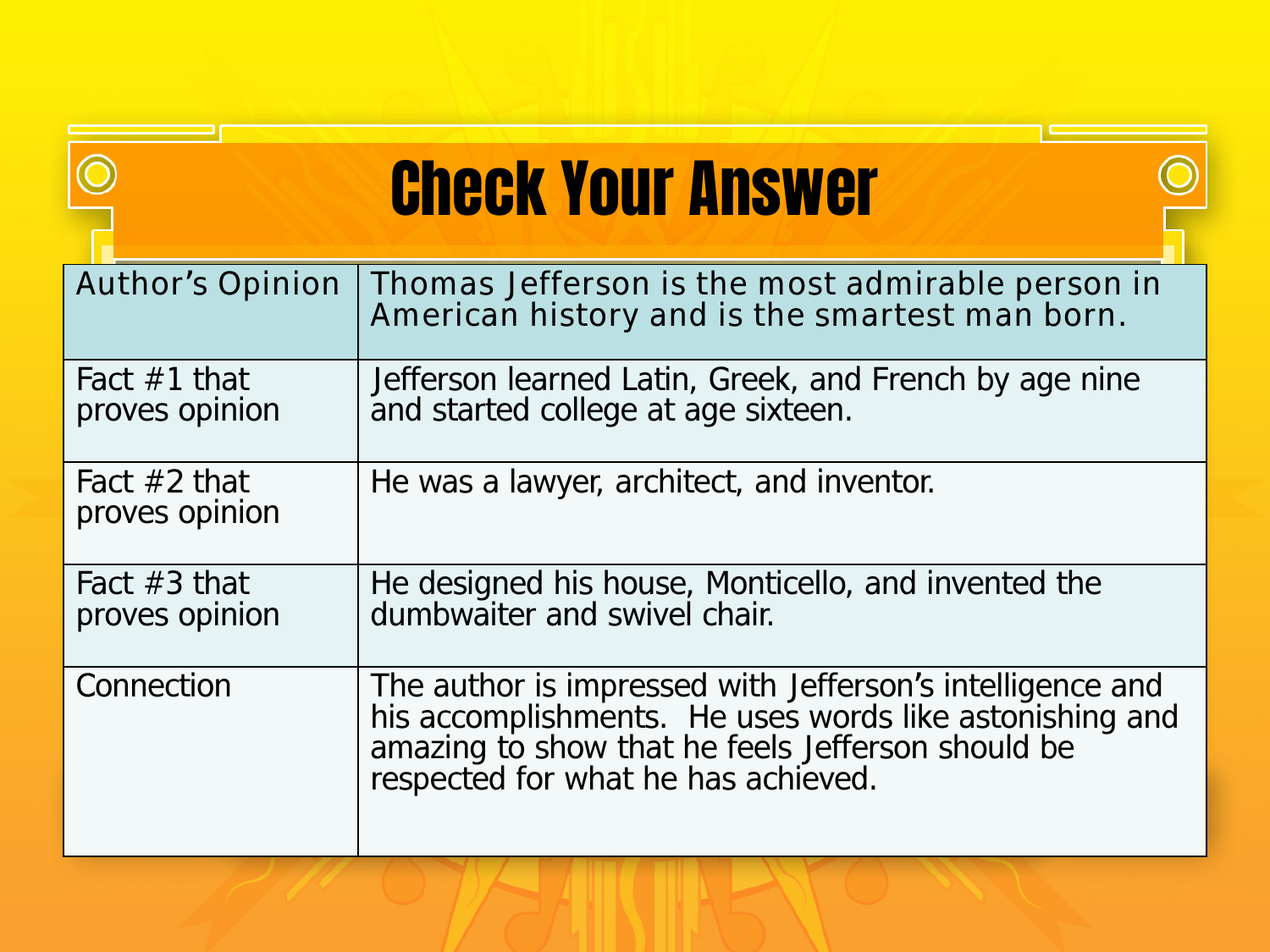

# Check Your Answer
| Author’s Opinion | Thomas Jefferson is the most admirable person in American history and is the smartest man born. |
| --- | --- |
| Fact #1 that proves opinion | Jefferson learned Latin, Greek, and French by age nine and started college at age sixteen. |
| Fact #2 that proves opinion | He was a lawyer, architect, and inventor. |
| Fact #3 that proves opinion | He designed his house, Monticello, and invented the dumbwaiter and swivel chair. |
| Connection | The author is impressed with Jefferson’s intelligence and his accomplishments. He uses words like astonishing and amazing to show that he feels Jefferson should be respected for what he has achieved. |